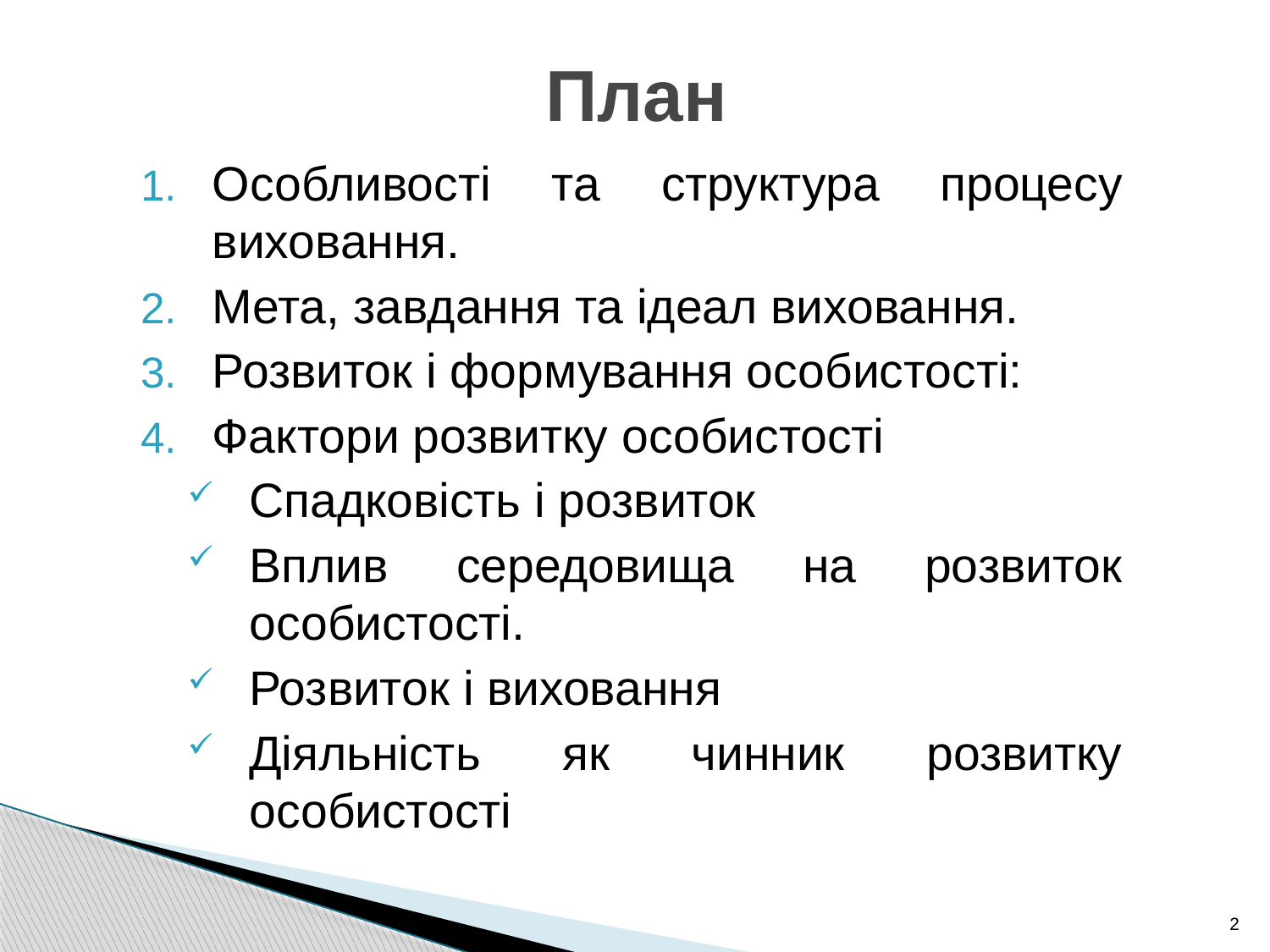

# План
Особливості та структура процесу виховання.
Мета, завдання та ідеал виховання.
Розвиток і формування особистості:
Фактори розвитку особистості
Спадковість і розвиток
Вплив середовища на розвиток особистості.
Розвиток і виховання
Діяльність як чинник розвитку особистості

2